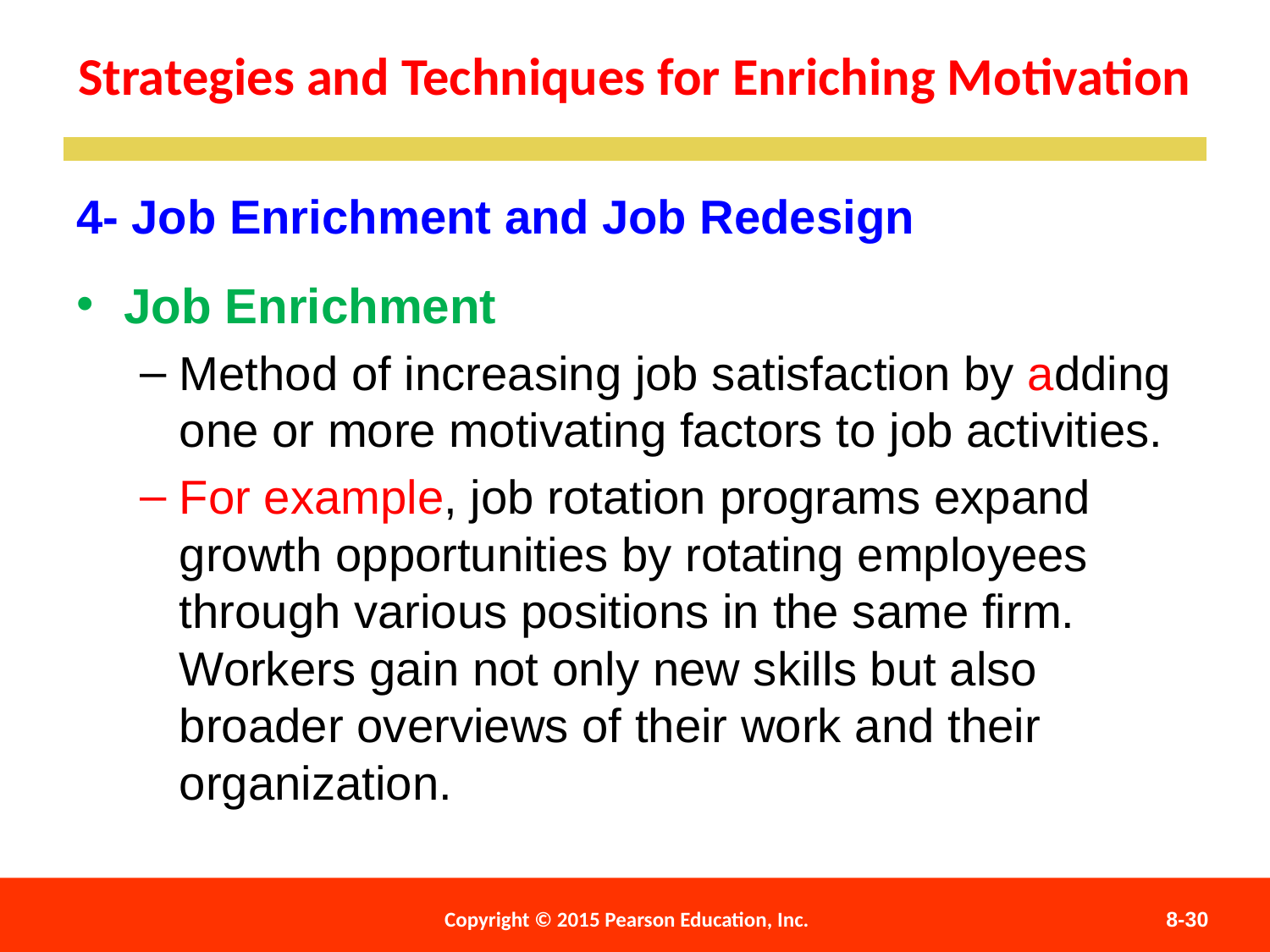

Strategies and Techniques for Enriching Motivation
4- Job Enrichment and Job Redesign

Job Enrichment
Method of increasing job satisfaction by adding one or more motivating factors to job activities.
For example, job rotation programs expand growth opportunities by rotating employees through various positions in the same firm. Workers gain not only new skills but also broader overviews of their work and their organization.